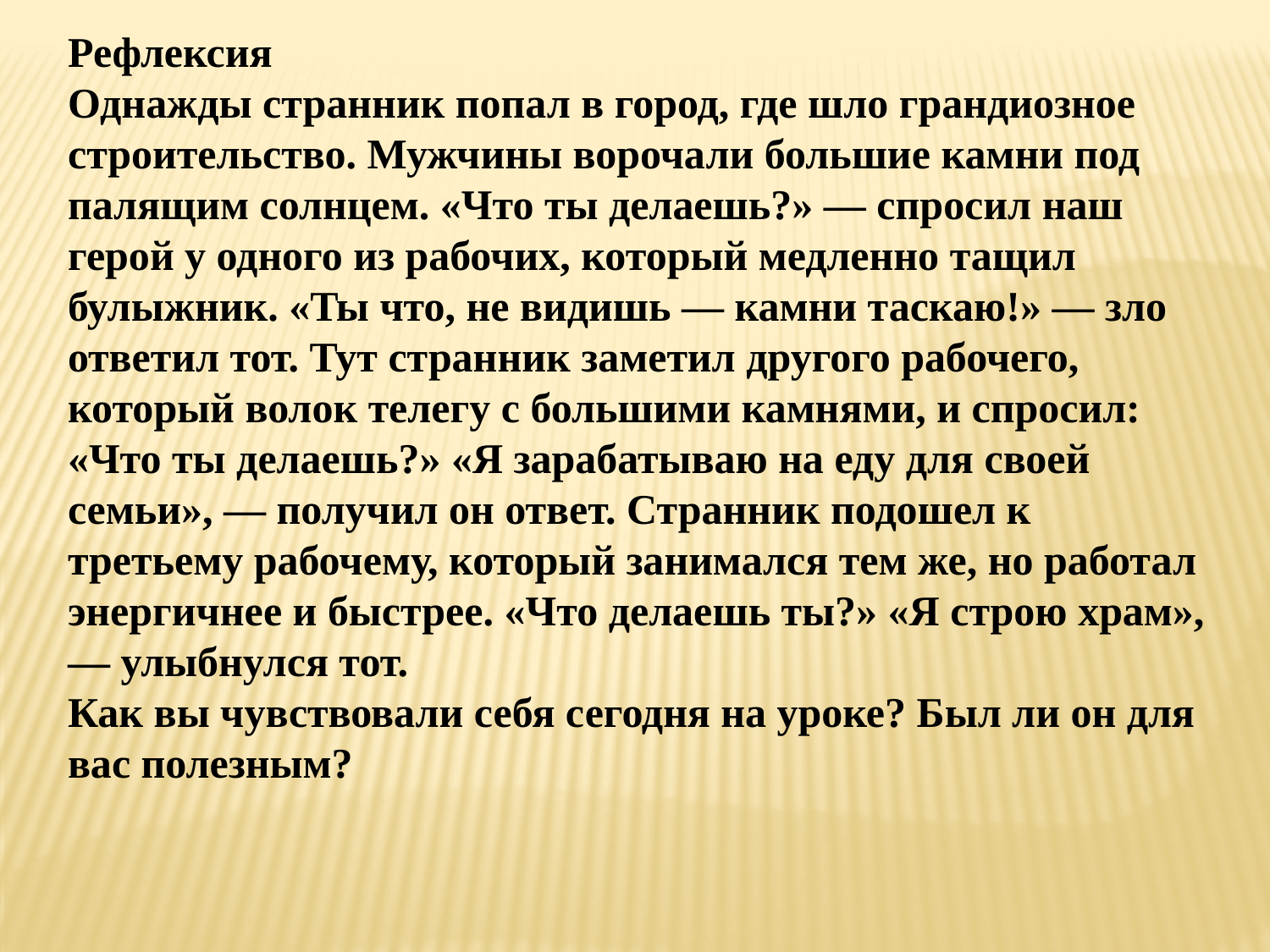

Рефлексия
Однажды странник попал в город, где шло грандиозное строительство. Мужчины ворочали большие камни под палящим солнцем. «Что ты делаешь?» — спросил наш герой у одного из рабочих, который медленно тащил булыжник. «Ты что, не видишь — камни таскаю!» — зло ответил тот. Тут странник заметил другого рабочего, который волок телегу с большими камнями, и спросил: «Что ты делаешь?» «Я зарабатываю на еду для своей семьи», — получил он ответ. Странник подошел к третьему рабочему, который занимался тем же, но работал энергичнее и быстрее. «Что делаешь ты?» «Я строю храм», — улыбнулся тот.
Как вы чувствовали себя сегодня на уроке? Был ли он для вас полезным?